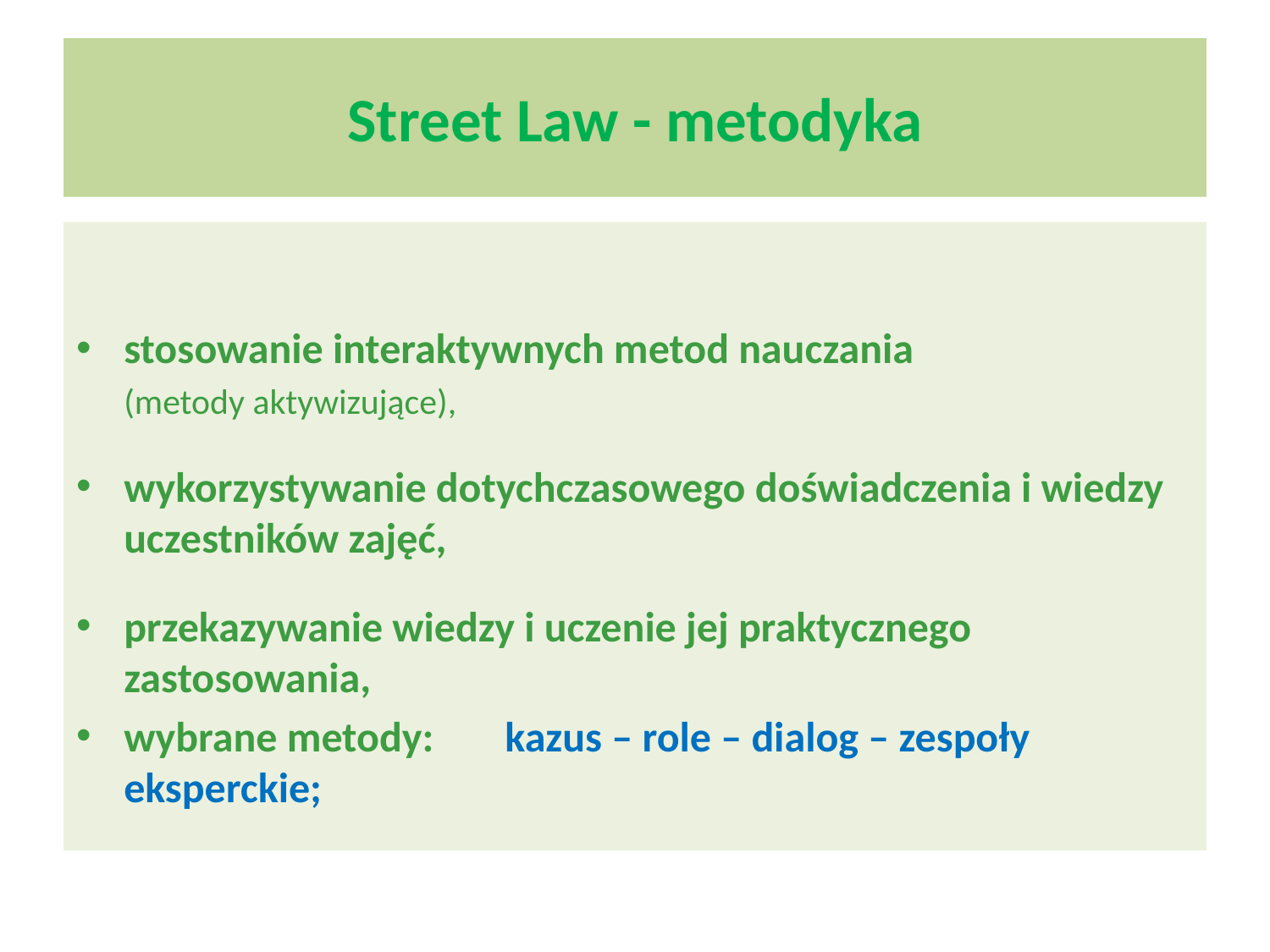

# Street Law - metodyka

stosowanie interaktywnych metod nauczania
	(metody aktywizujące),

wykorzystywanie dotychczasowego doświadczenia i wiedzy uczestników zajęć,

przekazywanie wiedzy i uczenie jej praktycznego zastosowania,
wybrane metody:	kazus – role – dialog – zespoły eksperckie;